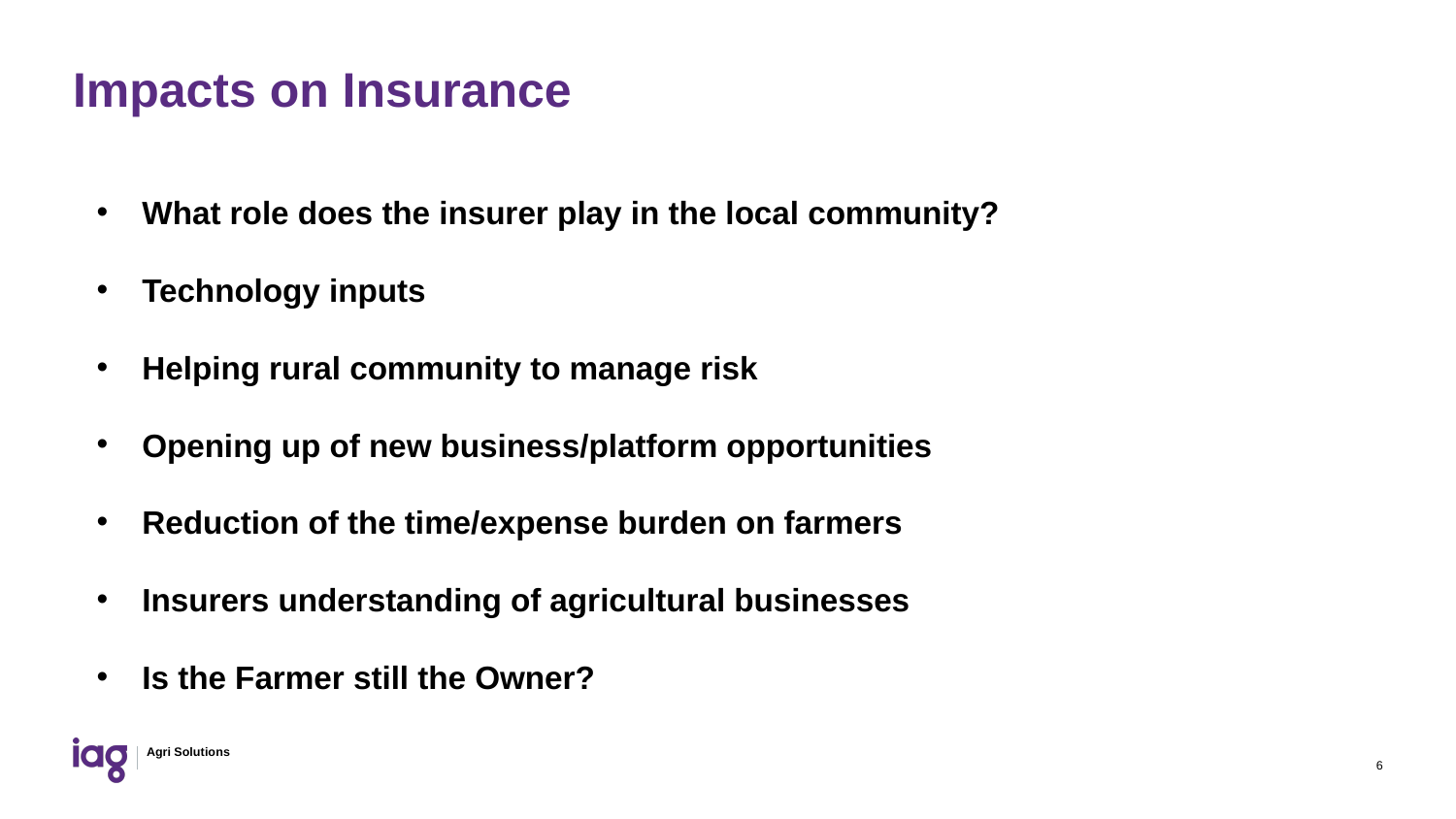

Impacts on Insurance
What role does the insurer play in the local community?

Technology inputs

Helping rural community to manage risk

Opening up of new business/platform opportunities

Reduction of the time/expense burden on farmers

Insurers understanding of agricultural businesses

Is the Farmer still the Owner?
Agri Solutions
6